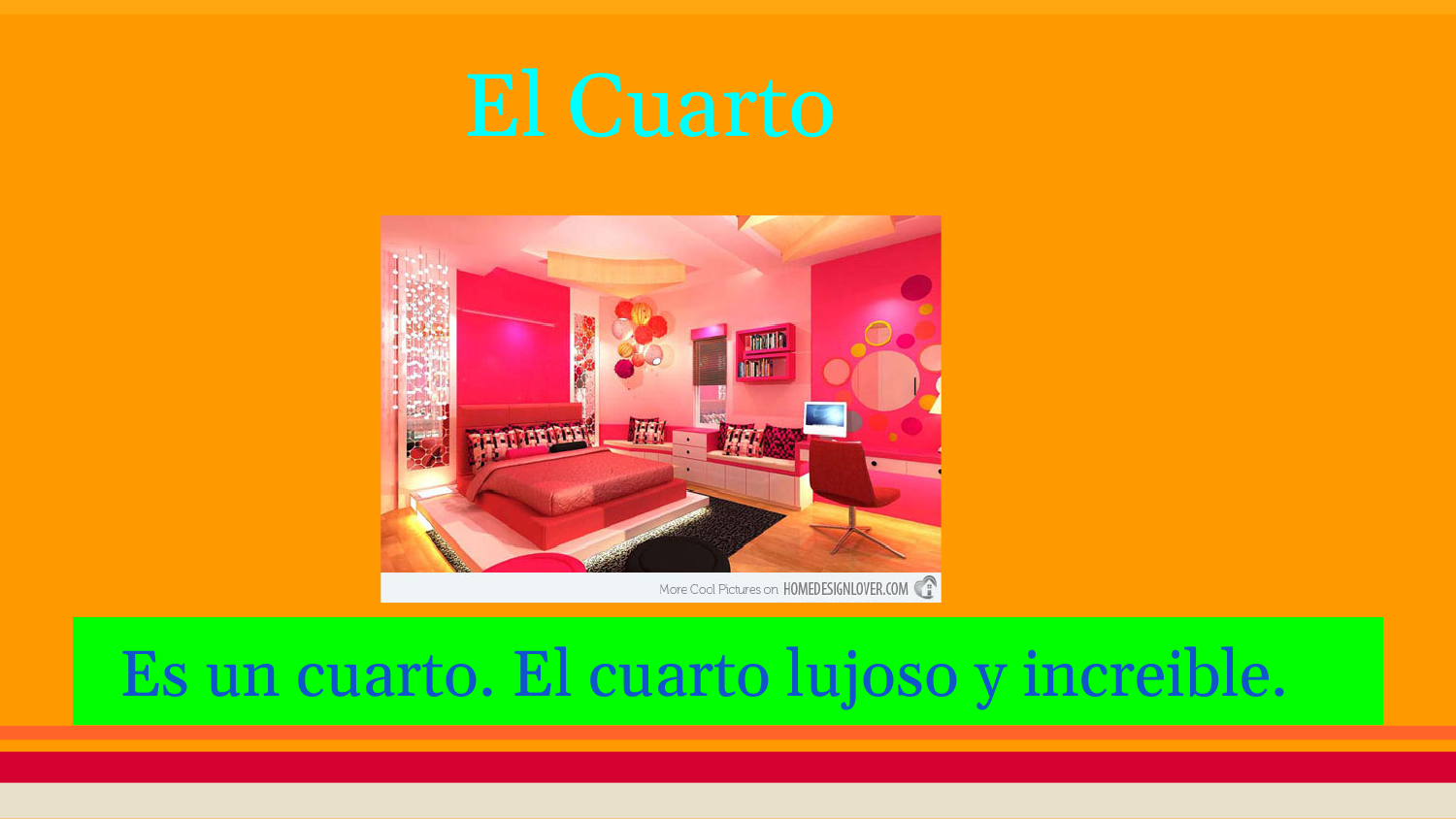

# El Cuarto

Es un cuarto. El cuarto lujoso y increible.